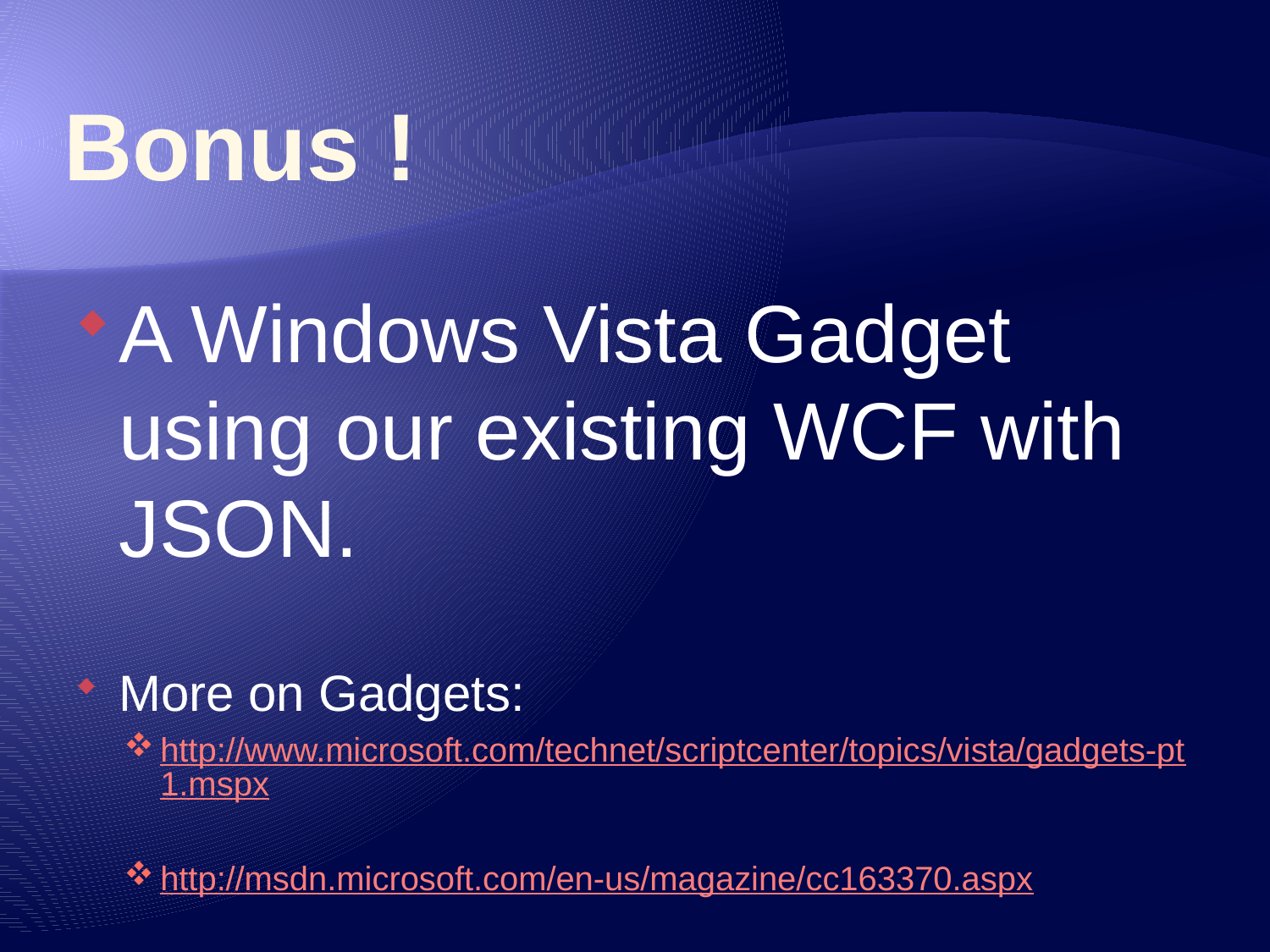

# Bonus !
A Windows Vista Gadget using our existing WCF with JSON.

More on Gadgets:
http://www.microsoft.com/technet/scriptcenter/topics/vista/gadgets-pt1.mspx

http://msdn.microsoft.com/en-us/magazine/cc163370.aspx